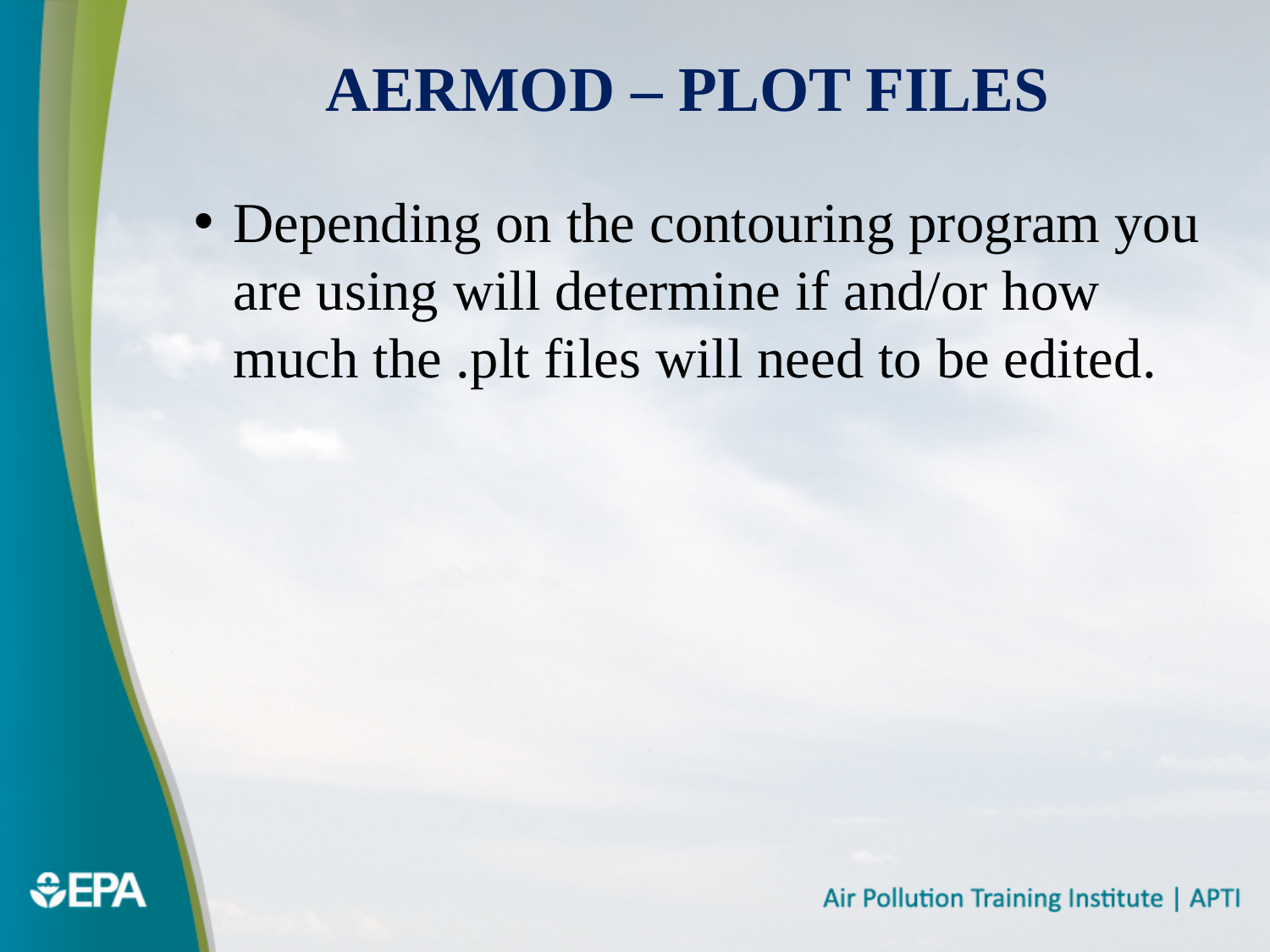

# AERMOD – PLOT FILES
Depending on the contouring program you are using will determine if and/or how much the .plt files will need to be edited.